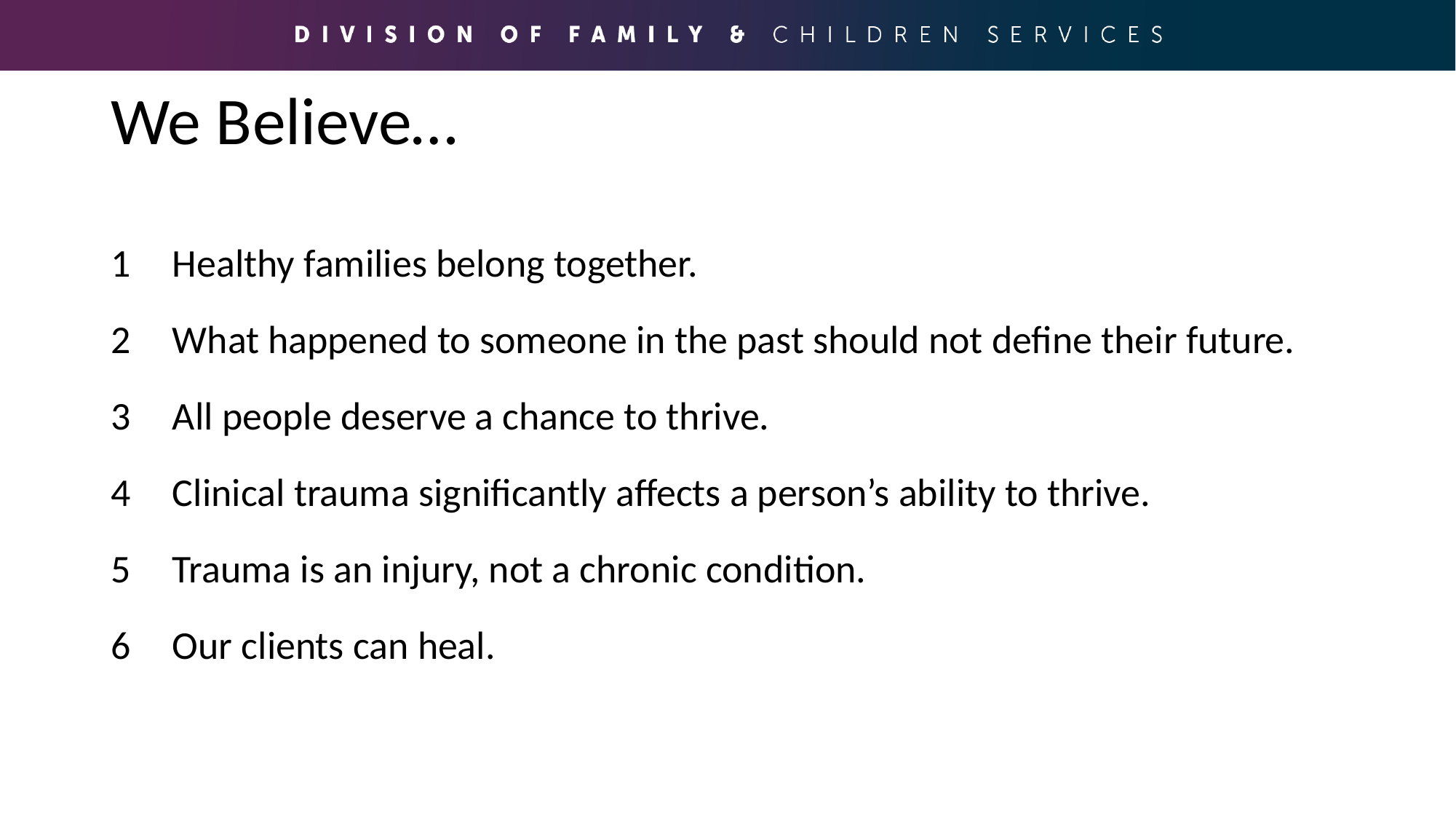

# We Believe…
Healthy families belong together.
What happened to someone in the past should not define their future.
All people deserve a chance to thrive.
Clinical trauma significantly affects a person’s ability to thrive.
Trauma is an injury, not a chronic condition.
Our clients can heal.